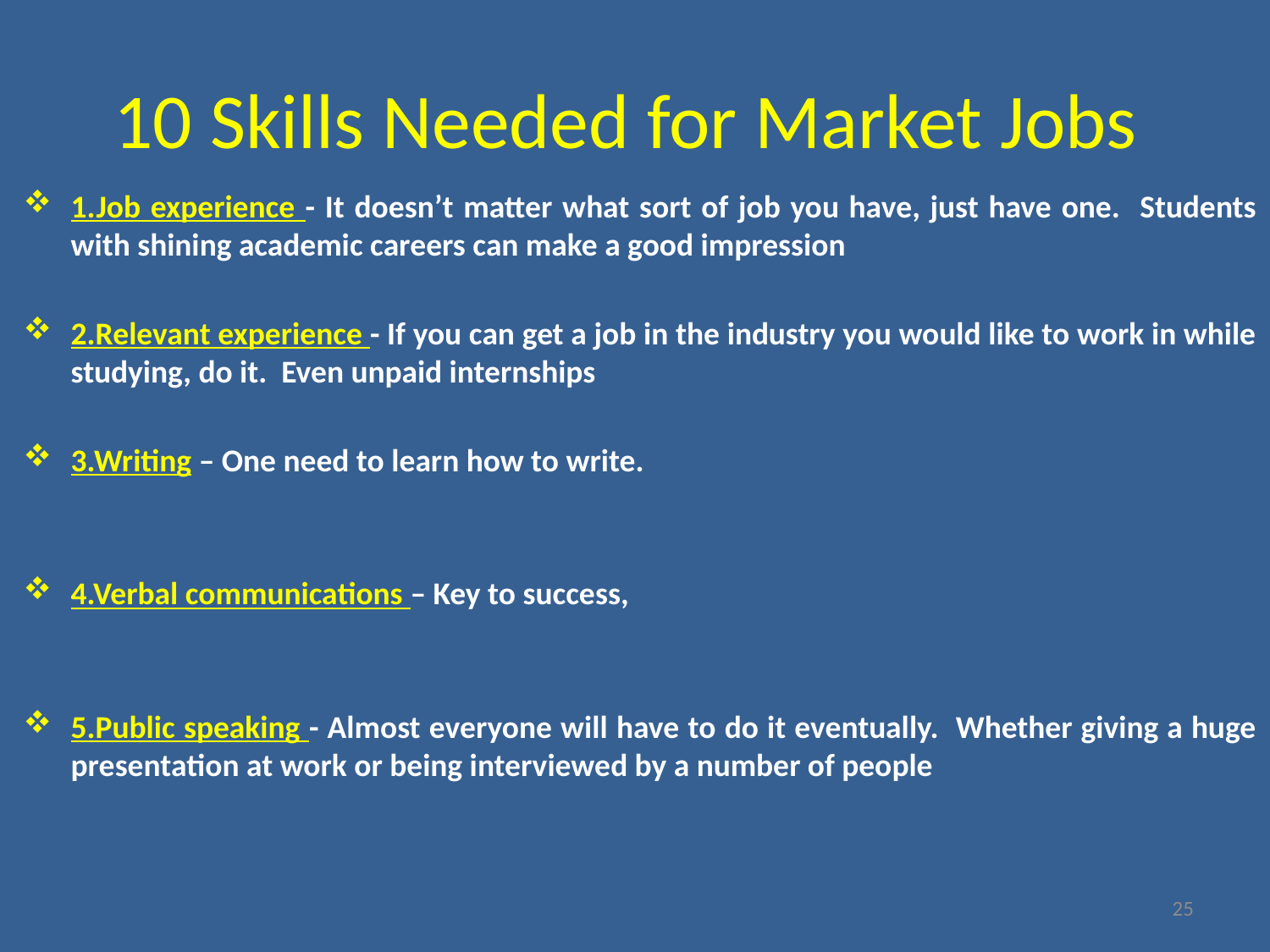

# 10 Skills Needed for Market Jobs
1.Job experience - It doesn’t matter what sort of job you have, just have one.  Students with shining academic careers can make a good impression

2.Relevant experience - If you can get a job in the industry you would like to work in while studying, do it.  Even unpaid internships

3.Writing – One need to learn how to write.

4.Verbal communications – Key to success,

5.Public speaking - Almost everyone will have to do it eventually.  Whether giving a huge presentation at work or being interviewed by a number of people
25